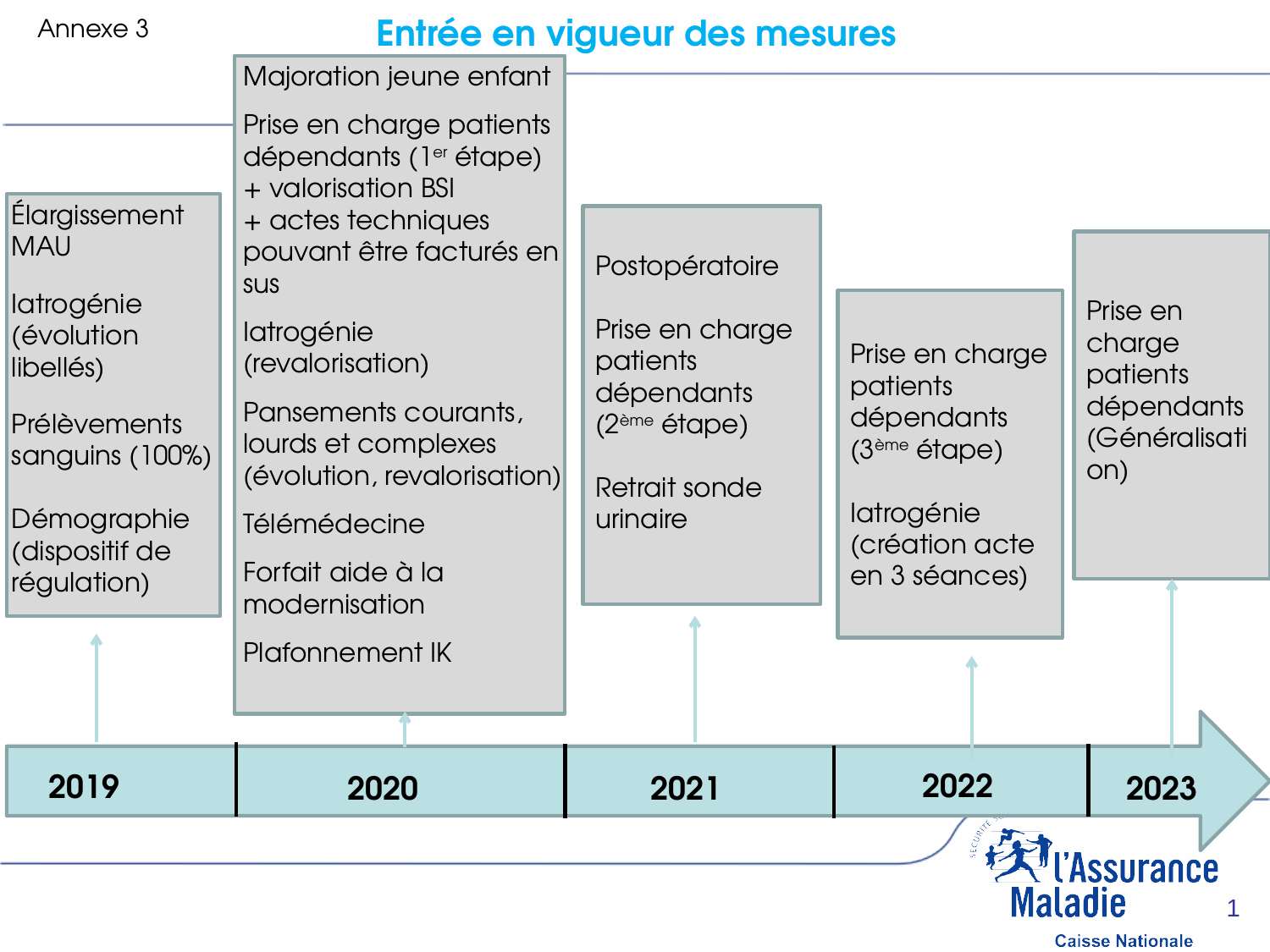

# Entrée en vigueur des mesures
Annexe 3
Majoration jeune enfant

Prise en charge patients dépendants (1er étape)
+ valorisation BSI
+ actes techniques pouvant être facturés en sus

Iatrogénie
(revalorisation)

Pansements courants, lourds et complexes (évolution, revalorisation)

Télémédecine

Forfait aide à la modernisation

Plafonnement IK

Élargissement MAU

Iatrogénie (évolution libellés)

Prélèvements sanguins (100%)

Démographie
(dispositif de régulation)

Prise en charge patients dépendants (Généralisation)

Postopératoire

Prise en charge patients dépendants (2ème étape)

Retrait sonde urinaire

Prise en charge patients dépendants (3ème étape)

Iatrogénie (création acte en 3 séances)

2022
2019
2020
2021
2023
1